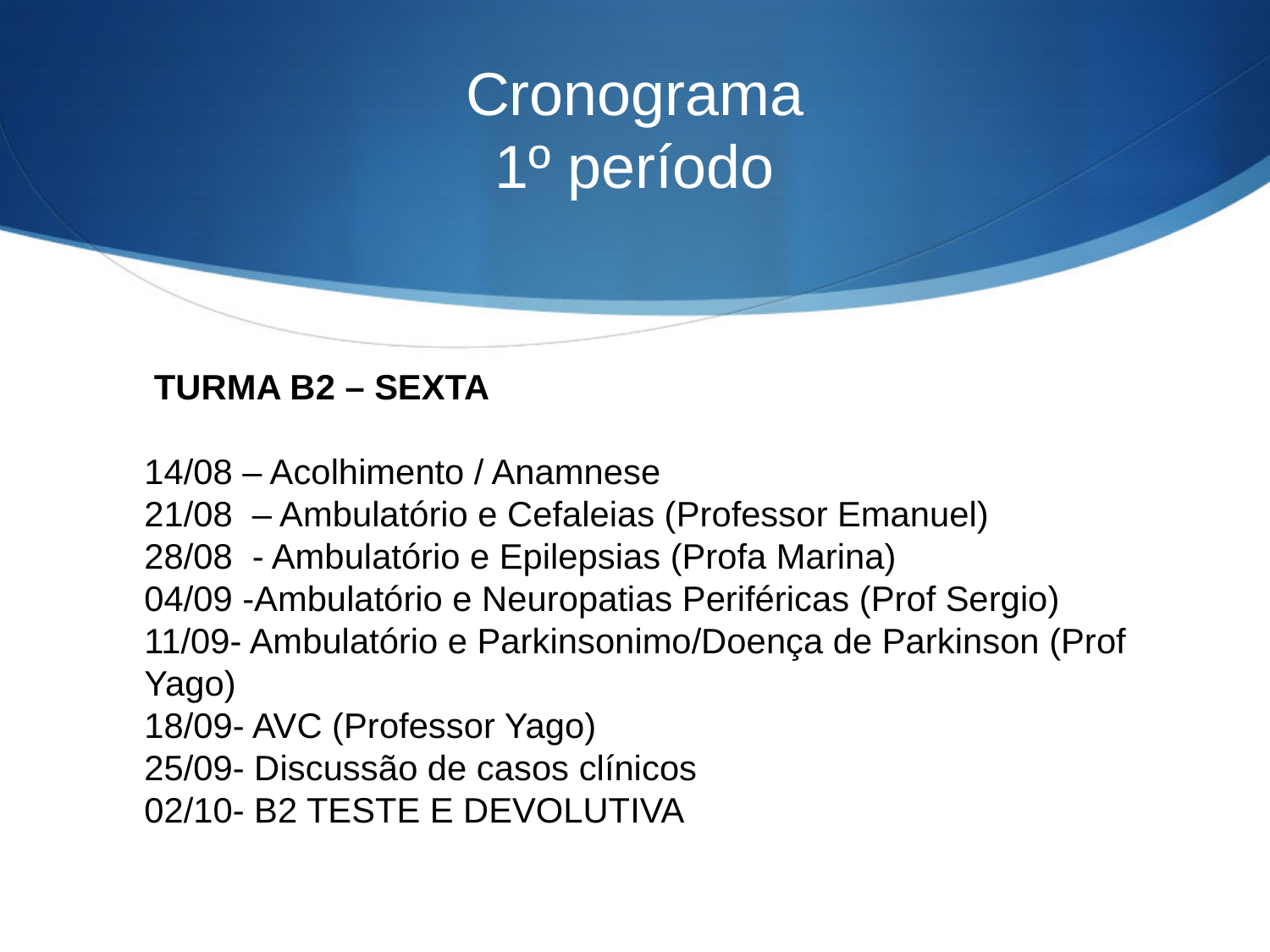

# Cronograma 1º período
 TURMA B2 – SEXTA

14/08 – Acolhimento / Anamnese
21/08  – Ambulatório e Cefaleias (Professor Emanuel)
28/08  - Ambulatório e Epilepsias (Profa Marina)
04/09 -Ambulatório e Neuropatias Periféricas (Prof Sergio)
11/09- Ambulatório e Parkinsonimo/Doença de Parkinson (Prof Yago)
18/09- AVC (Professor Yago)
25/09- Discussão de casos clínicos
02/10- B2 TESTE E DEVOLUTIVA